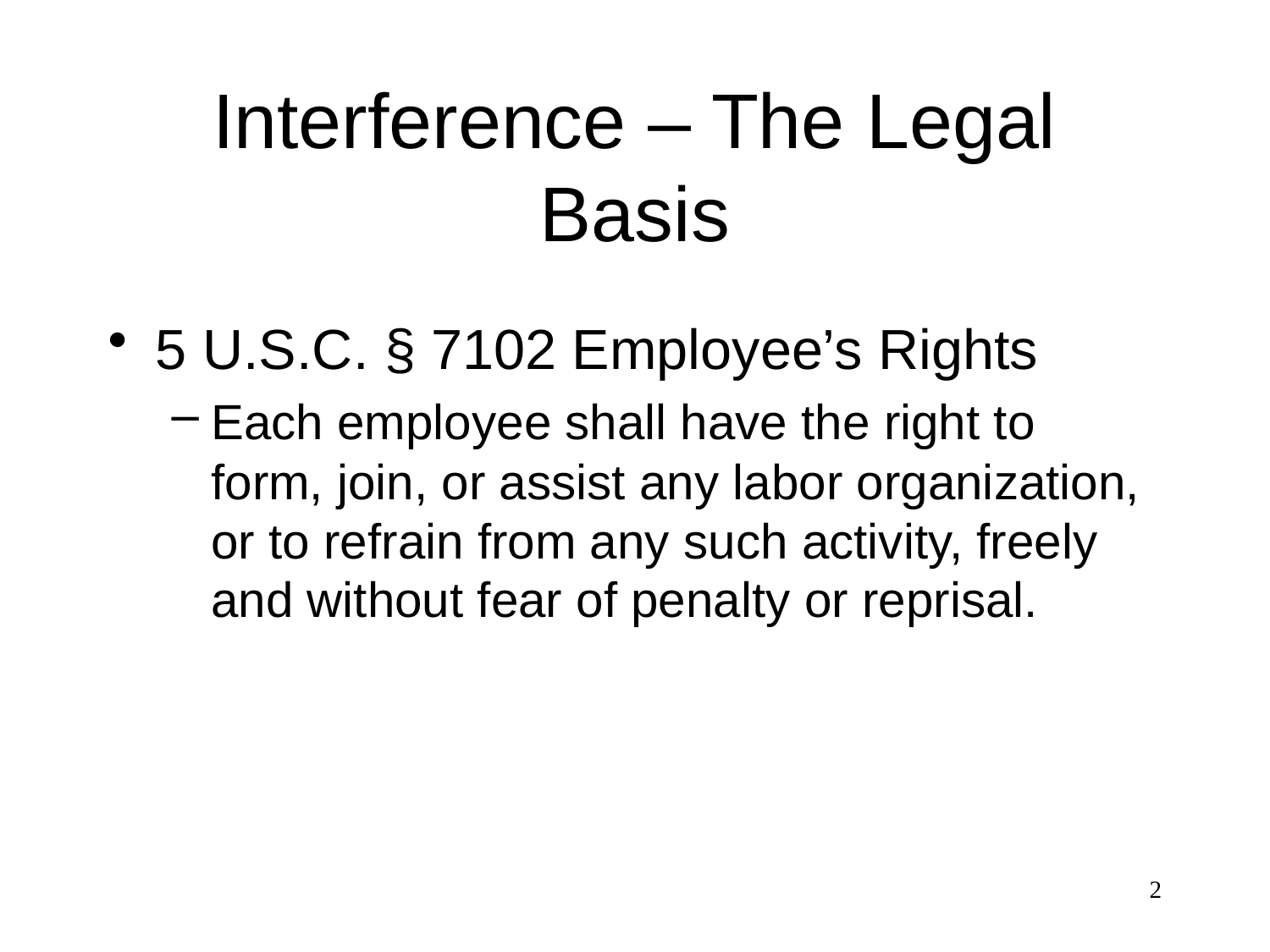

# Interference – The Legal Basis
5 U.S.C. § 7102 Employee’s Rights
Each employee shall have the right to form, join, or assist any labor organization, or to refrain from any such activity, freely and without fear of penalty or reprisal.
2